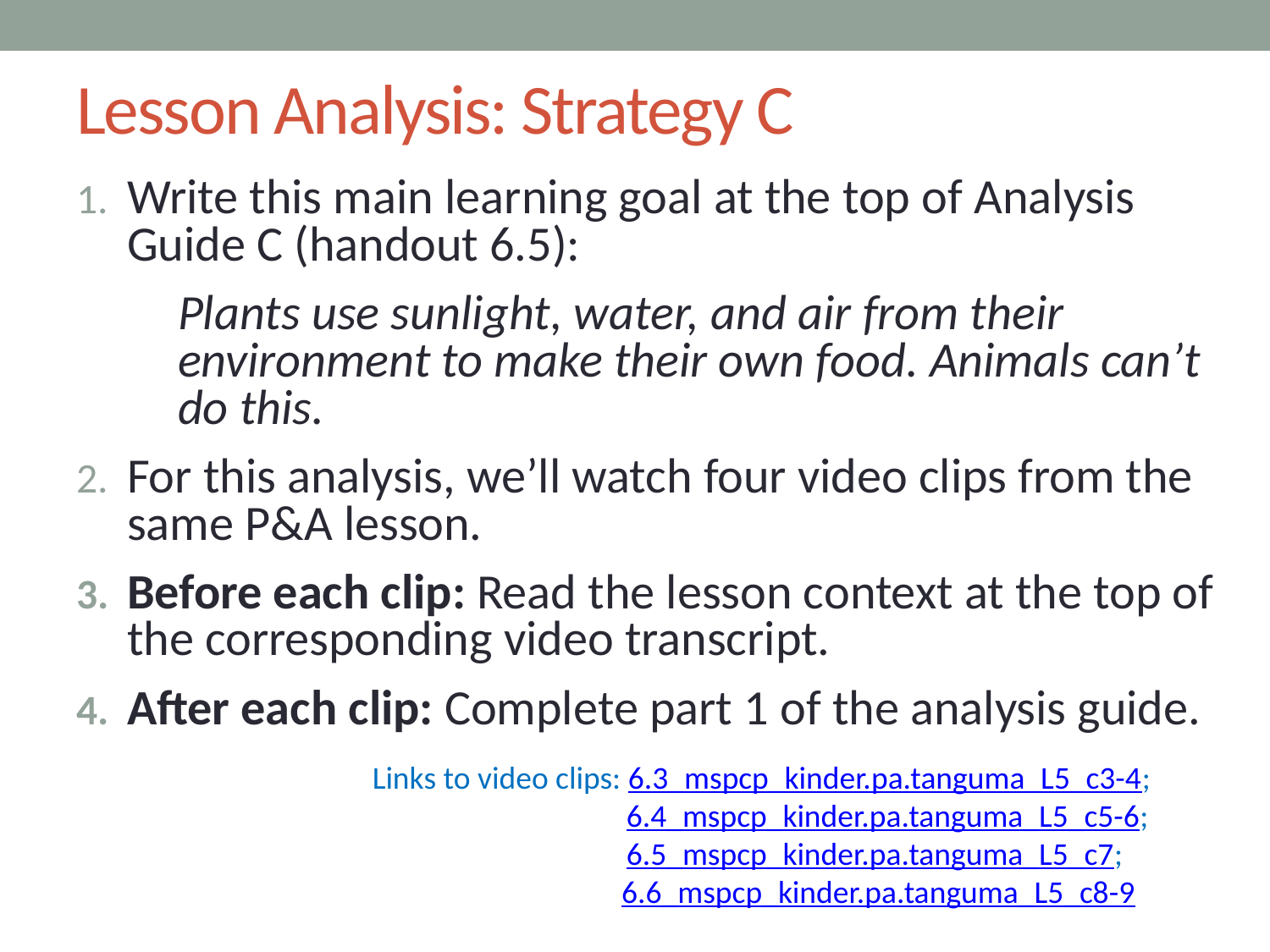

# Lesson Analysis: Strategy C
Write this main learning goal at the top of Analysis Guide C (handout 6.5):
Plants use sunlight, water, and air from their environment to make their own food. Animals can’t do this.
For this analysis, we’ll watch four video clips from the same P&A lesson.
Before each clip: Read the lesson context at the top of the corresponding video transcript.
After each clip: Complete part 1 of the analysis guide.
Links to video clips: 6.3_mspcp_kinder.pa.tanguma_L5_c3-4;
                  	6.4_mspcp_kinder.pa.tanguma_L5_c5-6; 		6.5_mspcp_kinder.pa.tanguma_L5_c7; 		                 6.6_mspcp_kinder.pa.tanguma_L5_c8-9